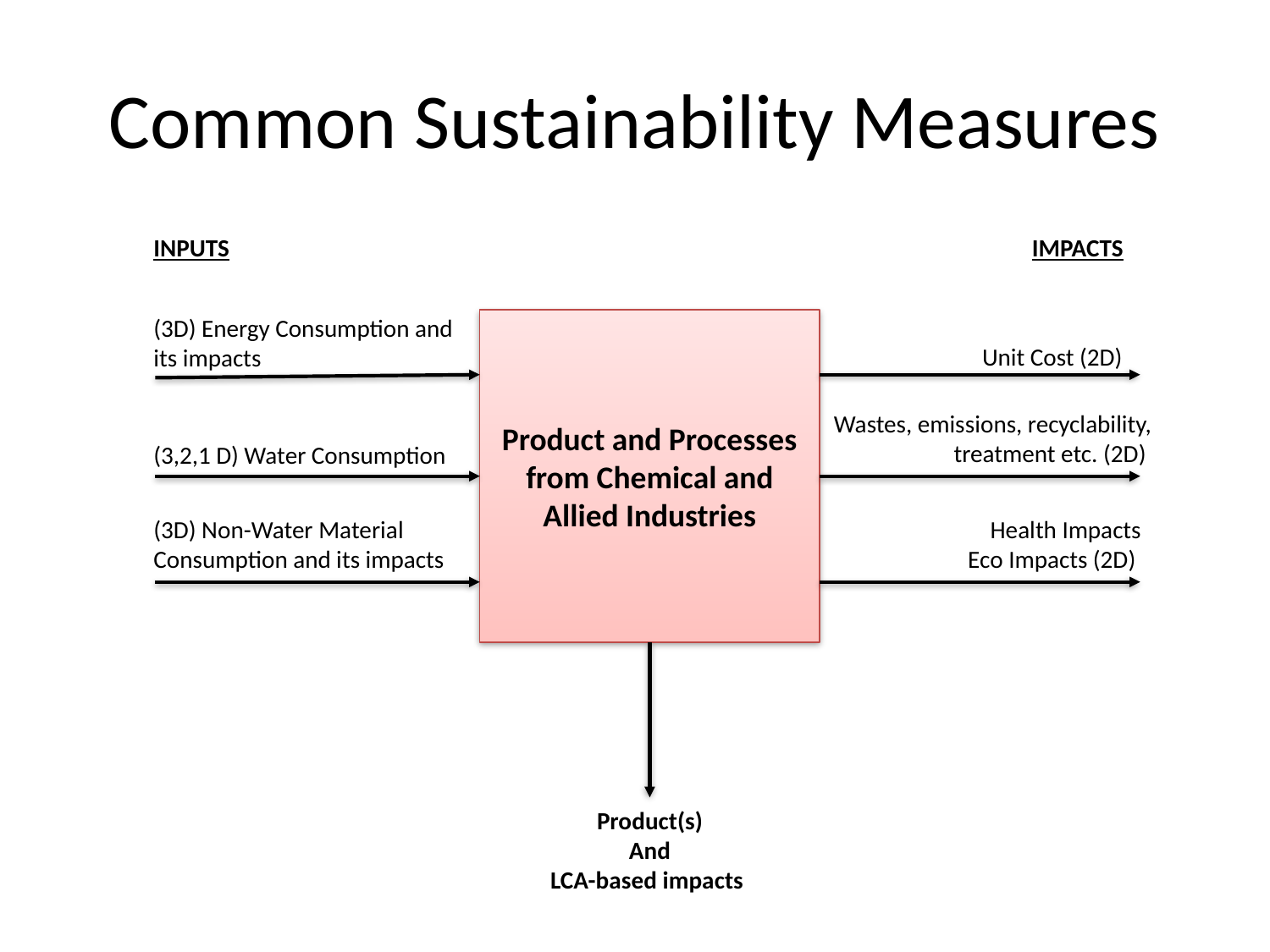

# Common Sustainability Measures
INPUTS
IMPACTS
(3D) Energy Consumption and its impacts
Product and Processes from Chemical and Allied Industries
Unit Cost (2D)
Wastes, emissions, recyclability, treatment etc. (2D)
(3,2,1 D) Water Consumption
(3D) Non-Water Material Consumption and its impacts
Health Impacts
Eco Impacts (2D)
Product(s)
And
LCA-based impacts